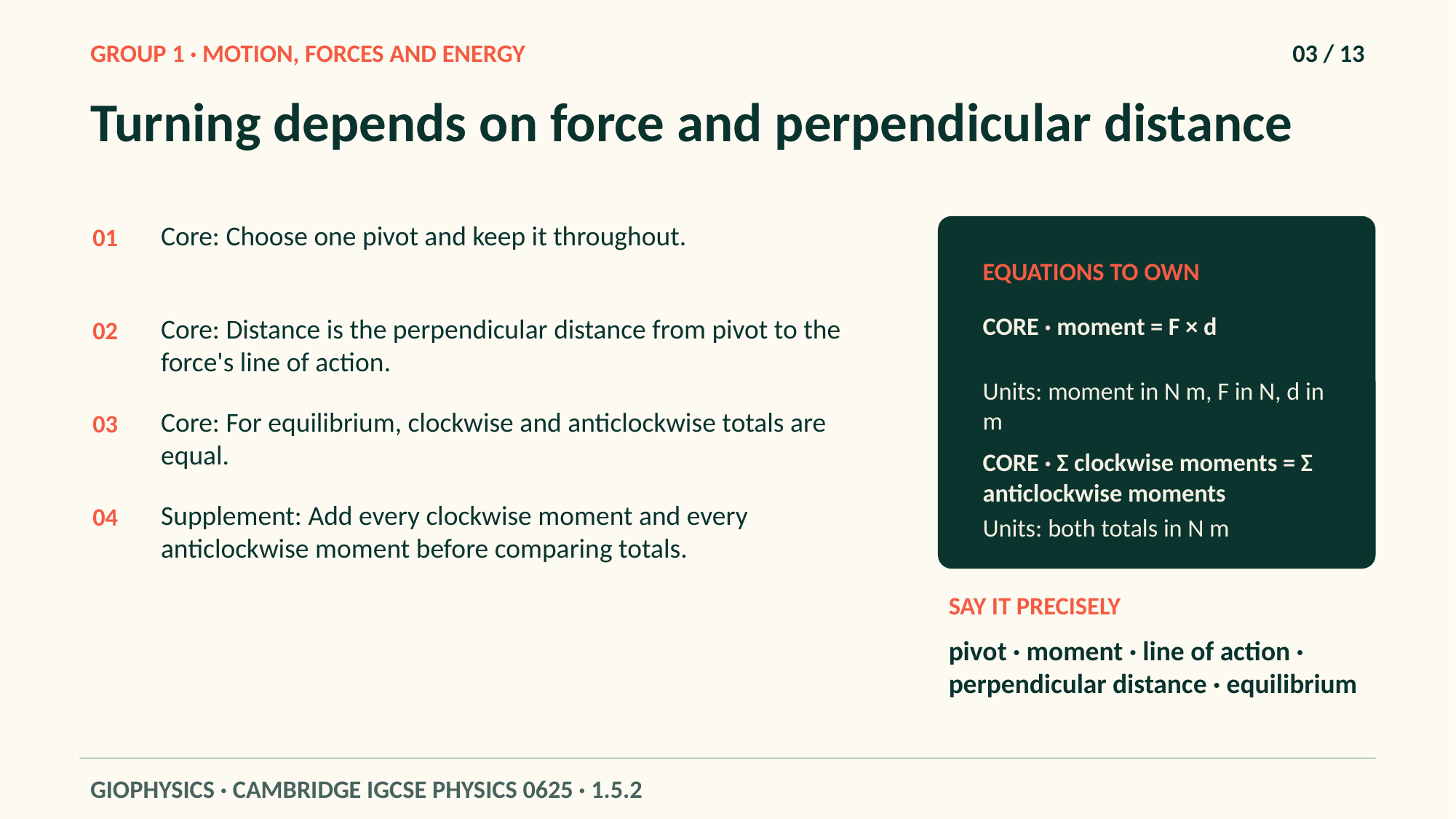

GROUP 1 · MOTION, FORCES AND ENERGY
03 / 13
Turning depends on force and perpendicular distance
Core: Choose one pivot and keep it throughout.
01

EQUATIONS TO OWN
CORE · moment = F × d
Core: Distance is the perpendicular distance from pivot to the force's line of action.
02
Units: moment in N m, F in N, d in m
Core: For equilibrium, clockwise and anticlockwise totals are equal.
03
CORE · Σ clockwise moments = Σ anticlockwise moments
Supplement: Add every clockwise moment and every anticlockwise moment before comparing totals.
04
Units: both totals in N m
SAY IT PRECISELY
pivot · moment · line of action · perpendicular distance · equilibrium

GIOPHYSICS · CAMBRIDGE IGCSE PHYSICS 0625 · 1.5.2